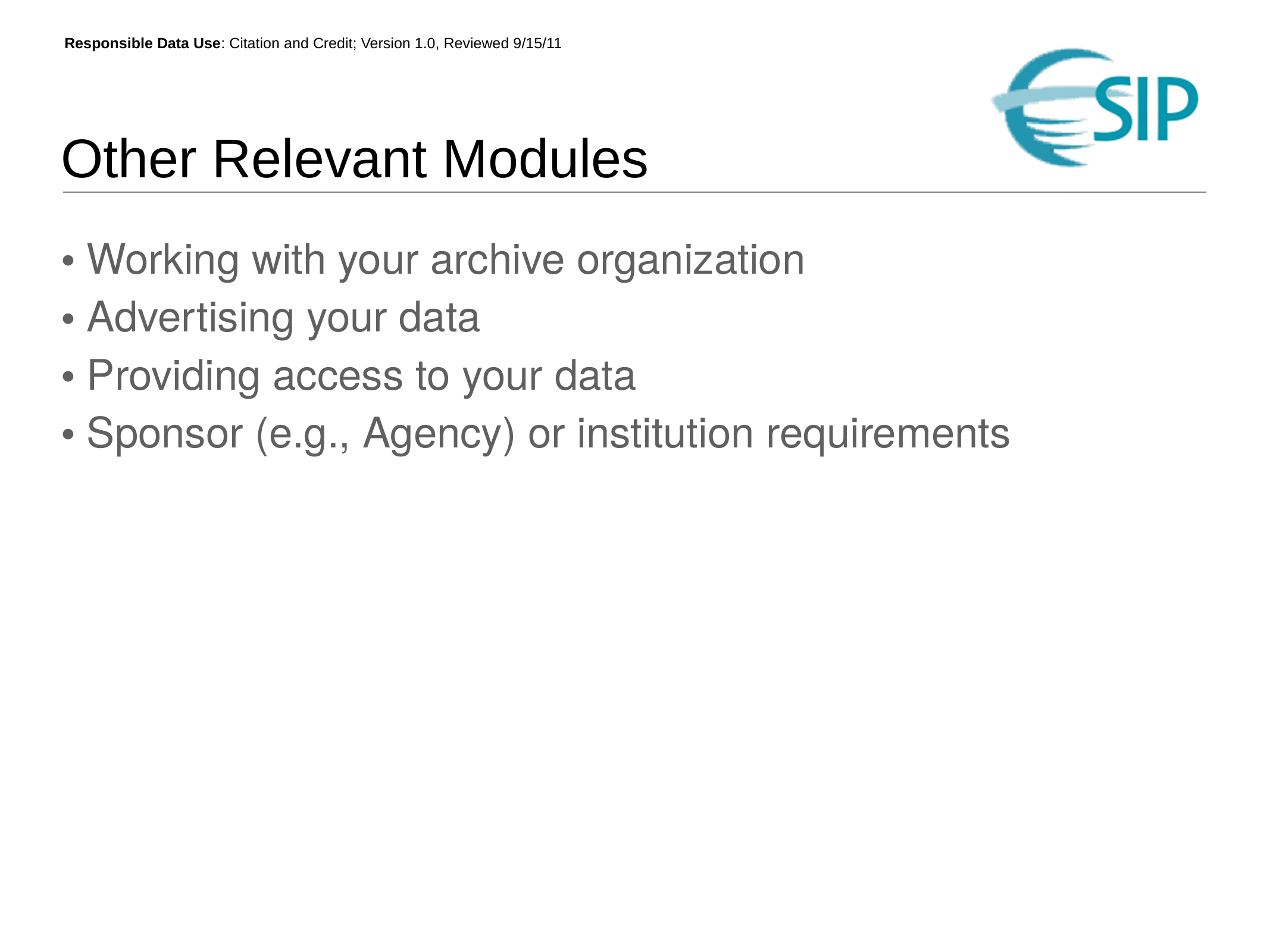

# Other Relevant Modules
Working with your archive organization
Advertising your data
Providing access to your data
Sponsor (e.g., Agency) or institution requirements